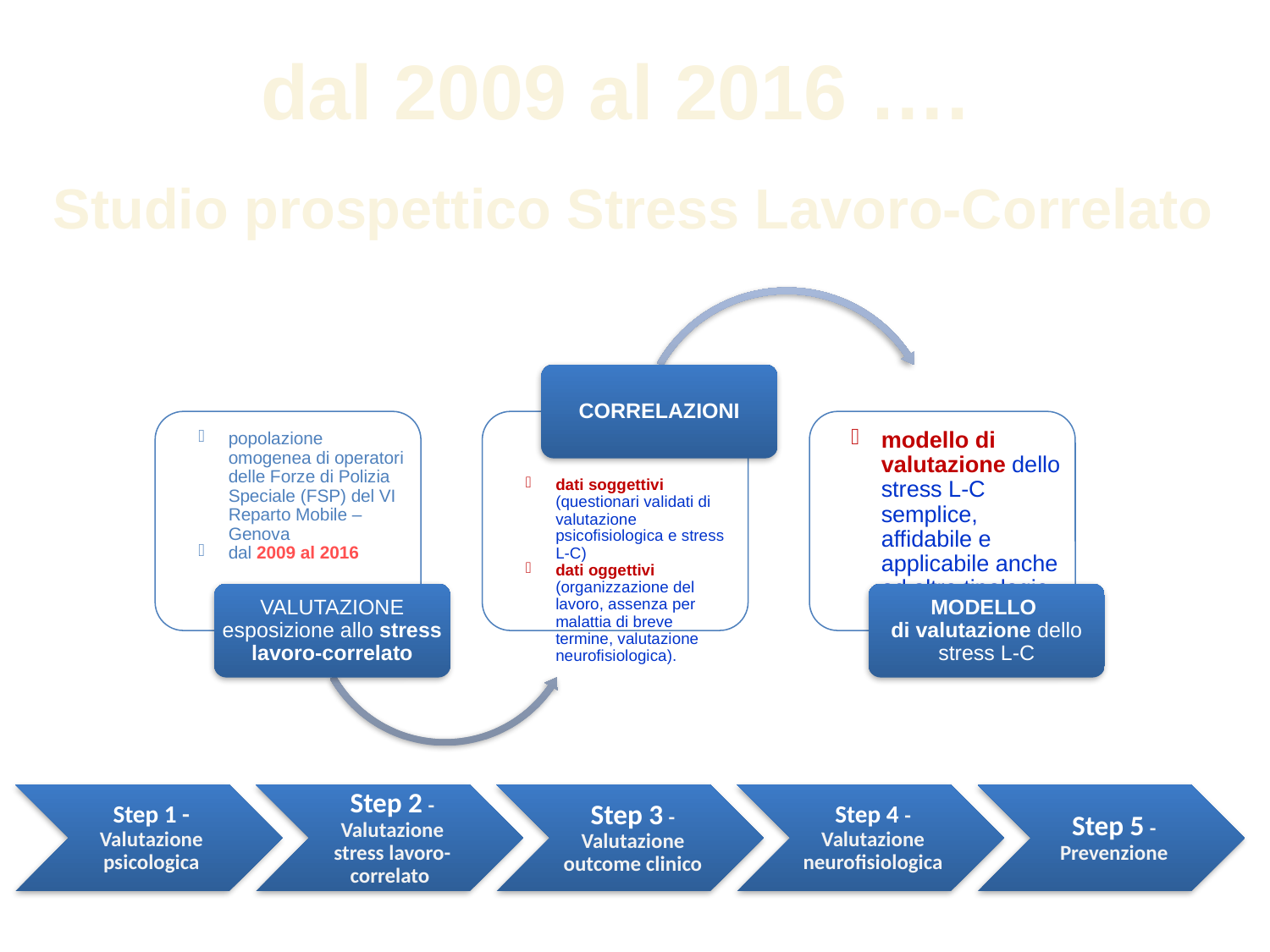

dal 2009 al 2016 ….
Studio prospettico Stress Lavoro-Correlato

CORRELAZIONI
popolazione omogenea di operatori delle Forze di Polizia Speciale (FSP) del VI Reparto Mobile – Genova
dal 2009 al 2016
dati soggettivi (questionari validati di valutazione psicofisiologica e stress L-C)
dati oggettivi (organizzazione del lavoro, assenza per malattia di breve termine, valutazione neurofisiologica).
modello di valutazione dello stress L-C semplice, affidabile e applicabile anche ad altre tipologie lavorative.

VALUTAZIONE esposizione allo stress lavoro-correlato
MODELLO
di valutazione dello stress L-C
Step 1 - Valutazione psicologica
Step 2 - Valutazione stress lavoro-correlato
Step 3 - Valutazione outcome clinico
Step 4 - Valutazione neurofisiologica
Step 5 - Prevenzione